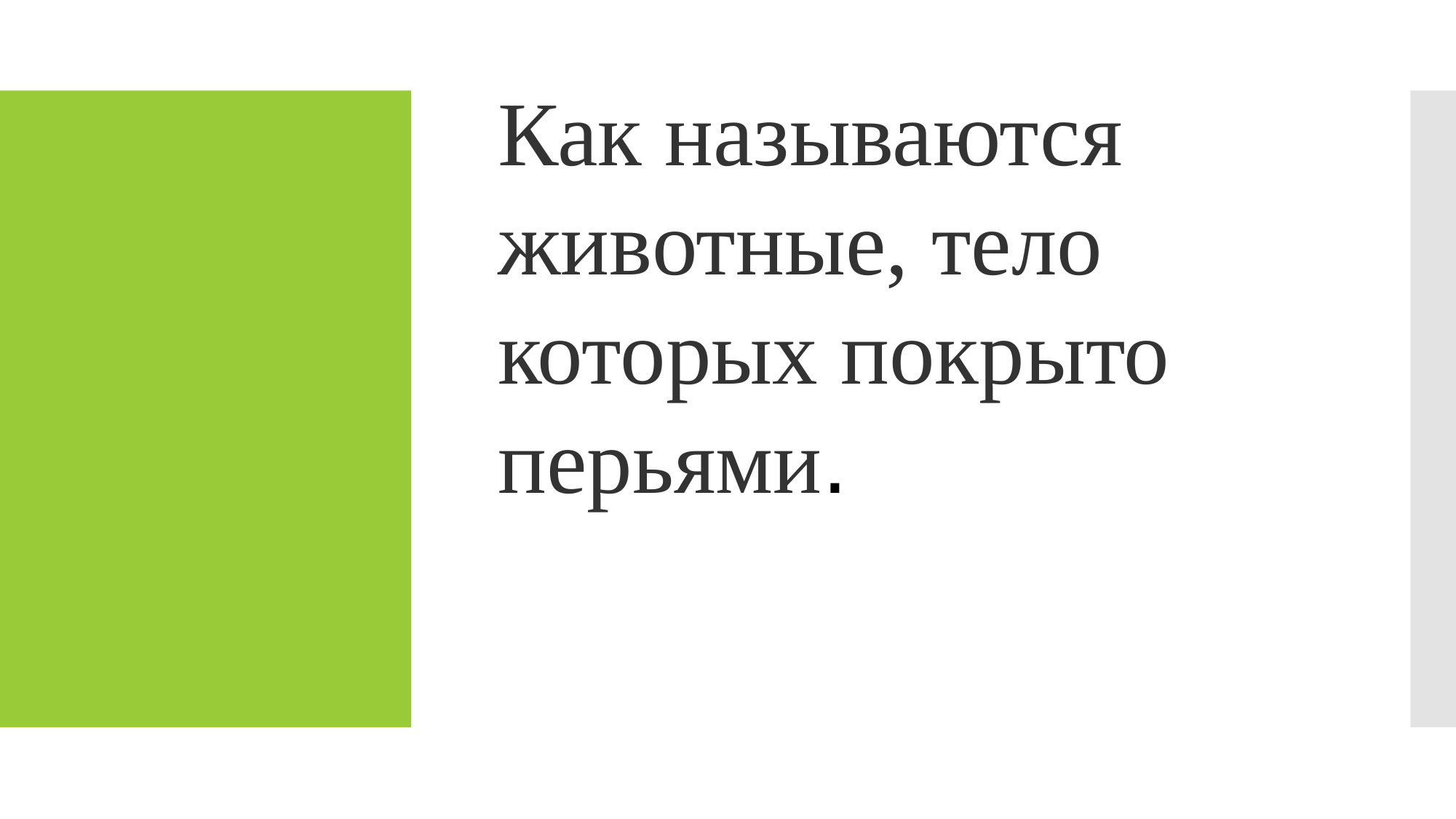

Как называются животные, тело которых покрыто перьями.
#